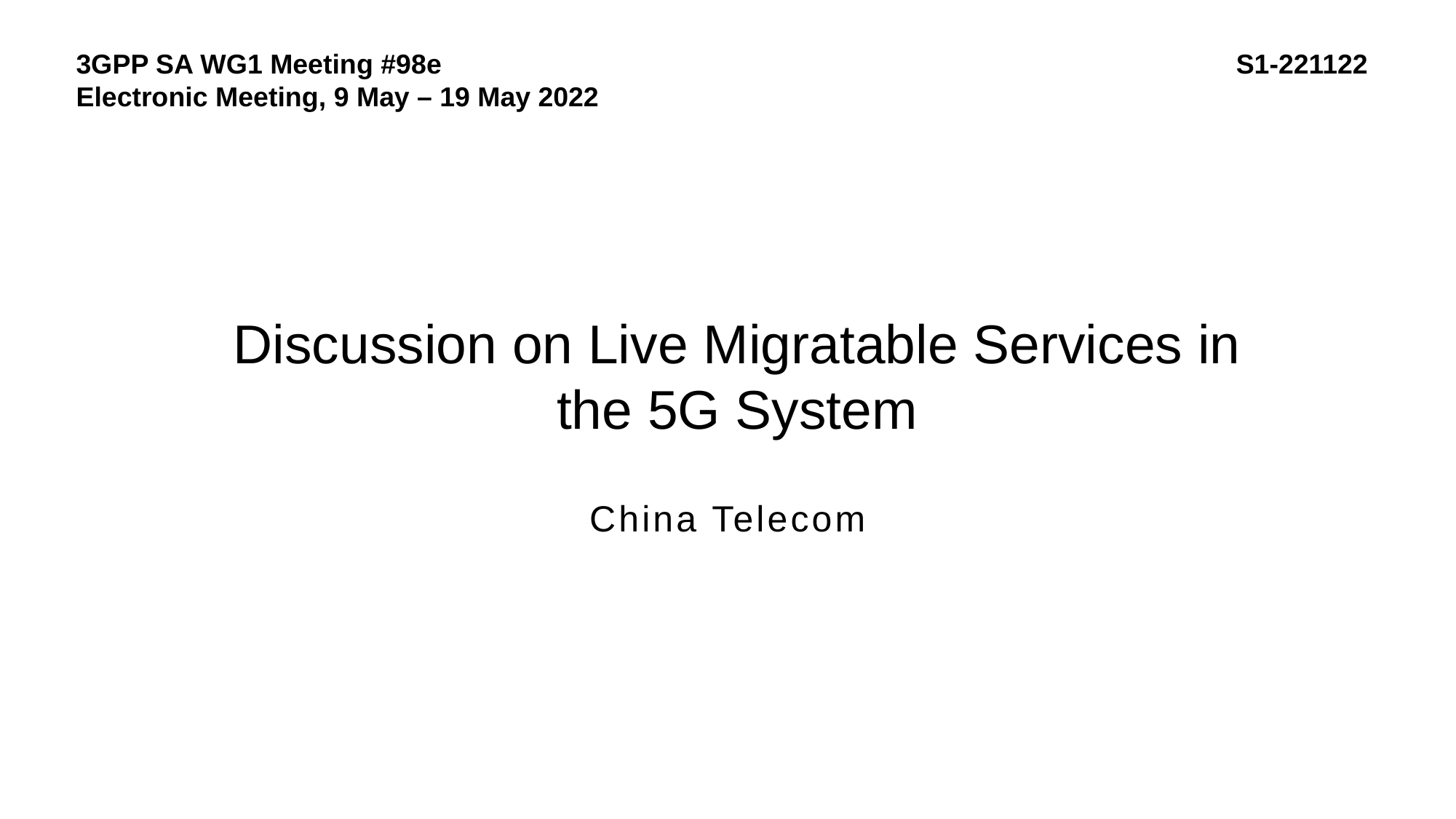

3GPP SA WG1 Meeting #98e 					         S1-221122
Electronic Meeting, 9 May – 19 May 2022
# Discussion on Live Migratable Services in the 5G System
China Telecom